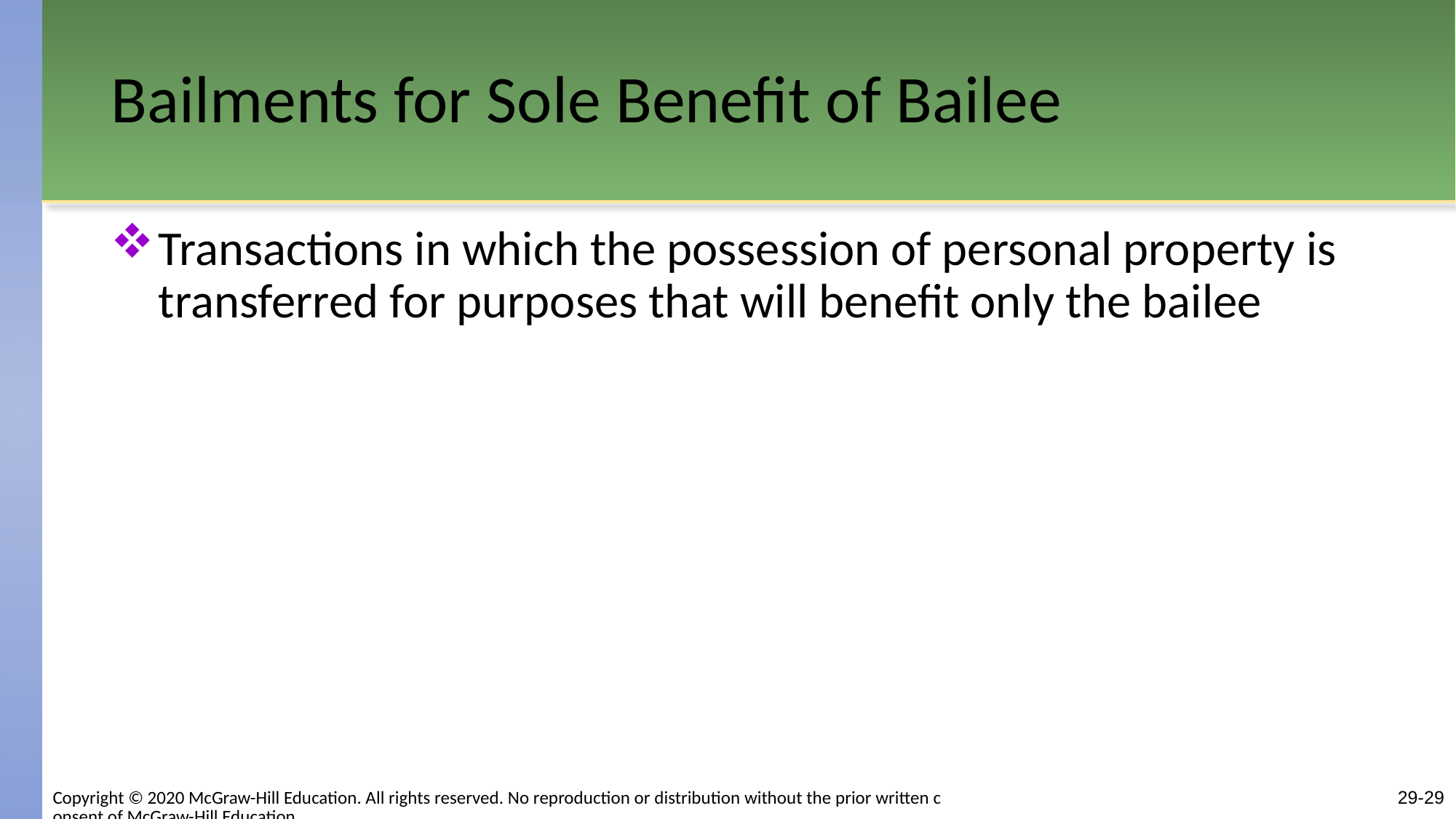

# Bailments for Sole Benefit of Bailee
Transactions in which the possession of personal property is transferred for purposes that will benefit only the bailee

Copyright © 2020 McGraw-Hill Education. All rights reserved. No reproduction or distribution without the prior written consent of McGraw-Hill Education.
29-29